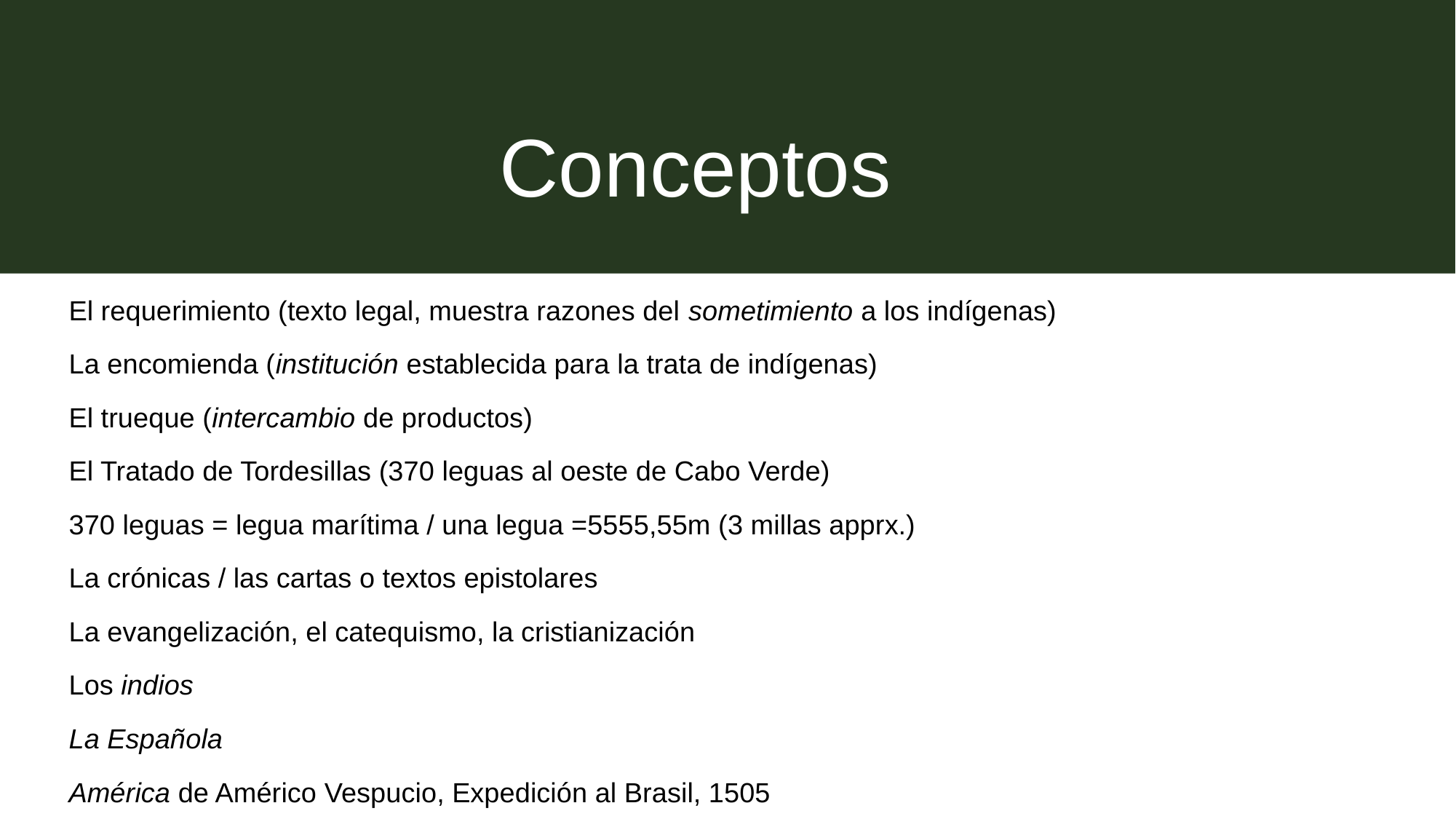

# Conceptos
El requerimiento (texto legal, muestra razones del sometimiento a los indígenas)
La encomienda (institución establecida para la trata de indígenas)
El trueque (intercambio de productos)
El Tratado de Tordesillas (370 leguas al oeste de Cabo Verde)
370 leguas = legua marítima / una legua =5555,55m (3 millas apprx.)
La crónicas / las cartas o textos epistolares
La evangelización, el catequismo, la cristianización
Los indios
La Española
América de Américo Vespucio, Expedición al Brasil, 1505